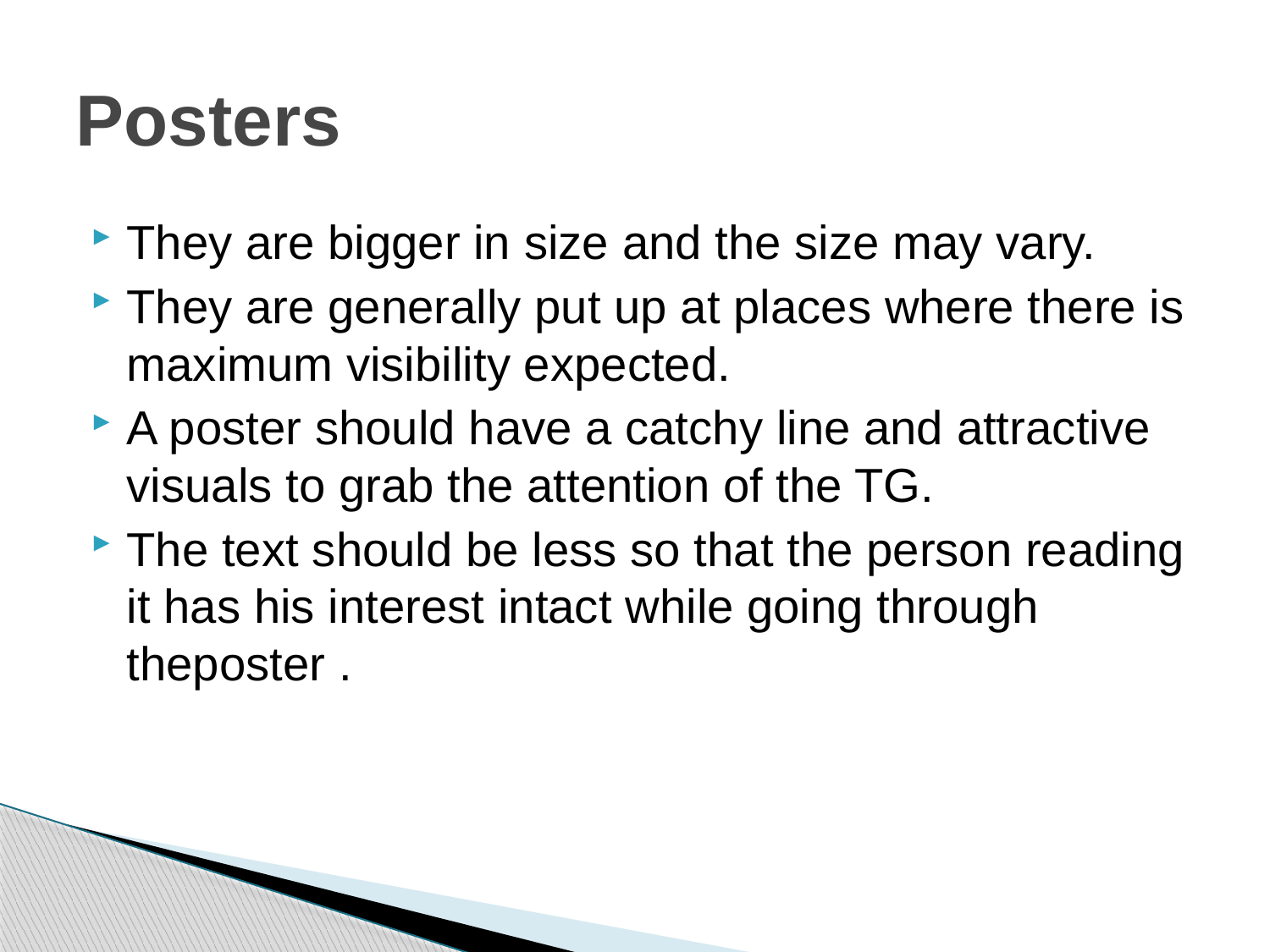

# Posters
They are bigger in size and the size may vary.
They are generally put up at places where there is maximum visibility expected.
A poster should have a catchy line and attractive visuals to grab the attention of the TG.
The text should be less so that the person reading it has his interest intact while going through theposter .